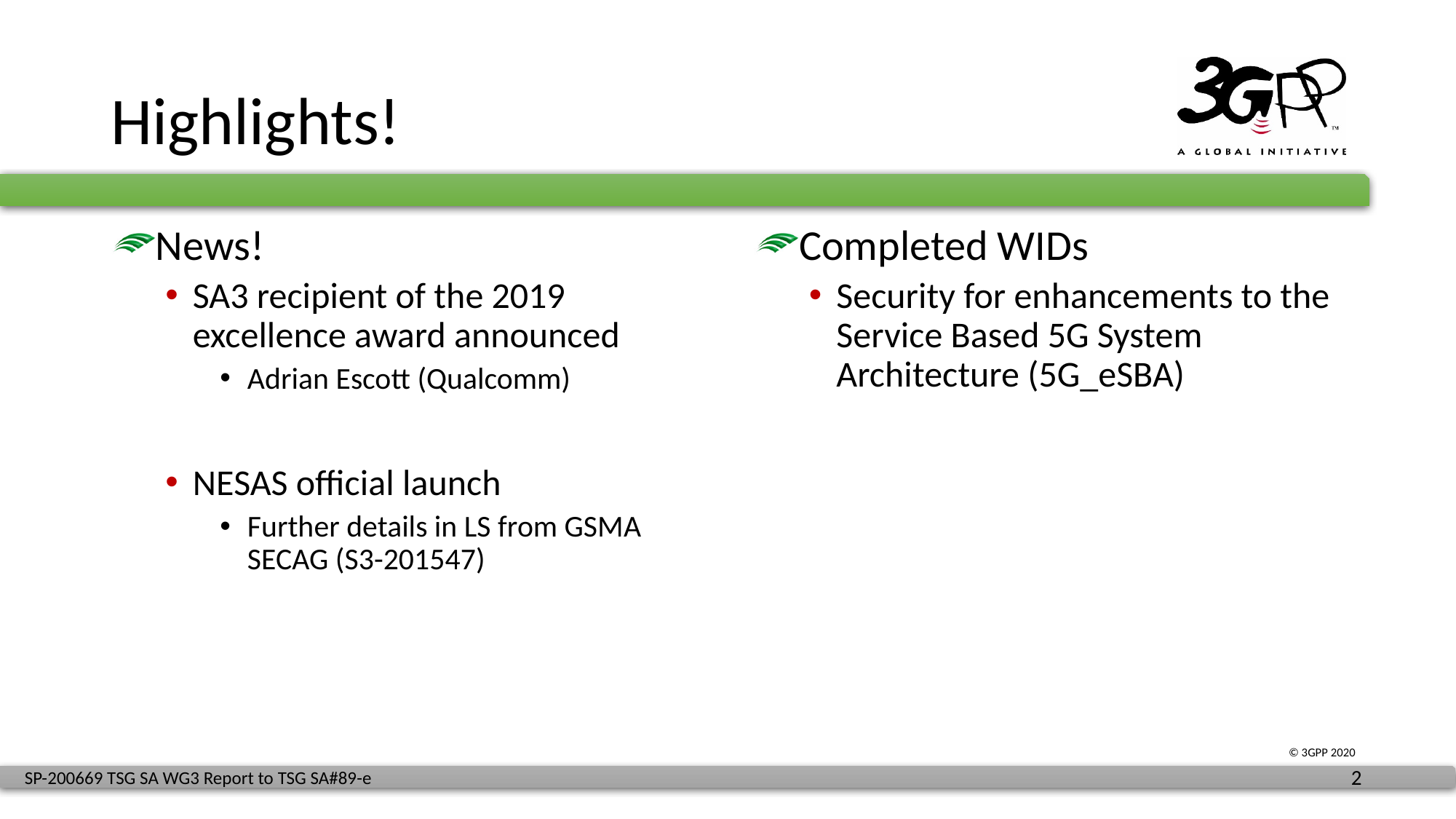

# Highlights!
News!
SA3 recipient of the 2019 excellence award announced
Adrian Escott (Qualcomm)

NESAS official launch
Further details in LS from GSMA SECAG (S3-201547)

Completed WIDs
Security for enhancements to the Service Based 5G System Architecture (5G_eSBA)